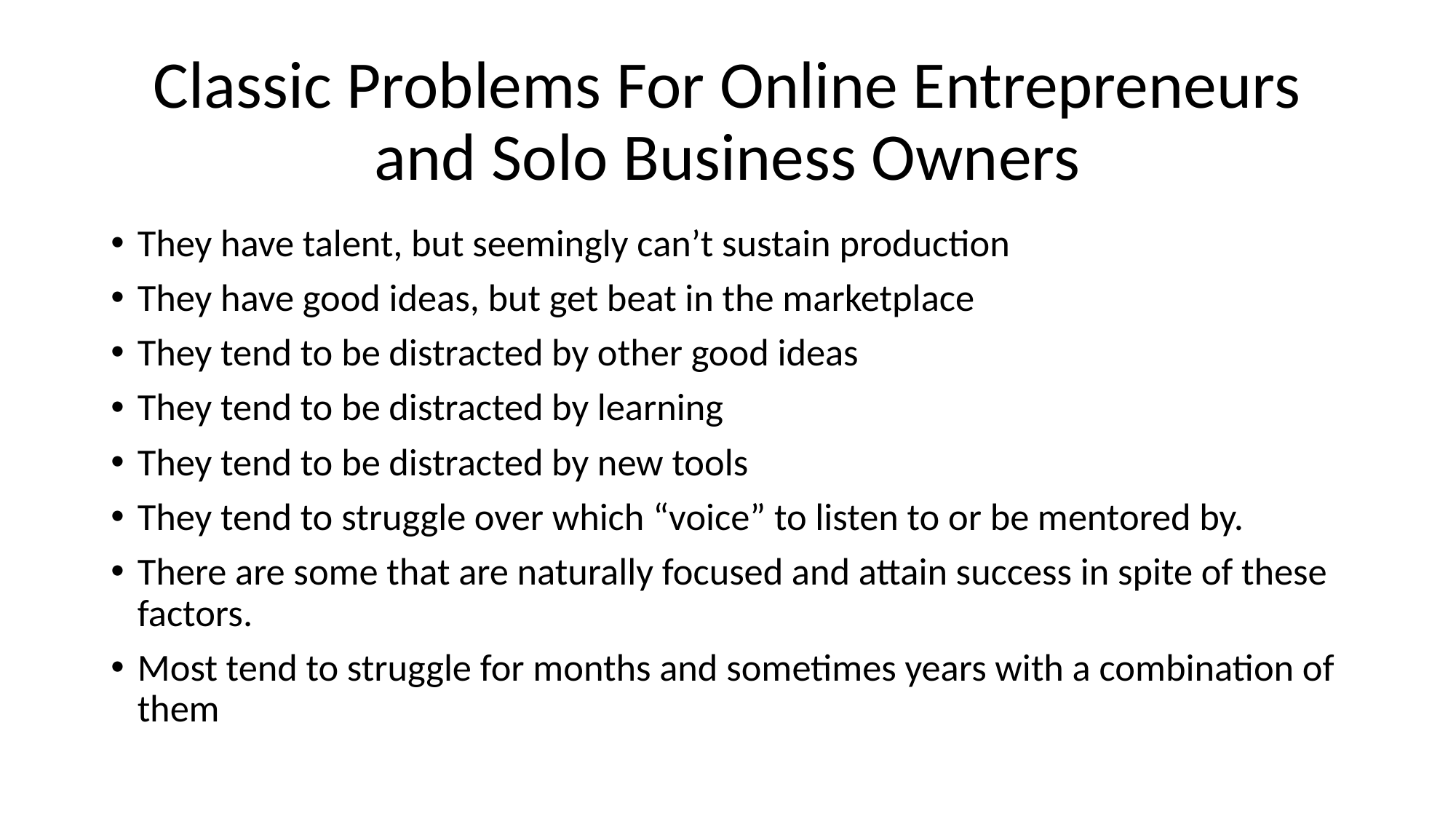

# Classic Problems For Online Entrepreneurs and Solo Business Owners
They have talent, but seemingly can’t sustain production
They have good ideas, but get beat in the marketplace
They tend to be distracted by other good ideas
They tend to be distracted by learning
They tend to be distracted by new tools
They tend to struggle over which “voice” to listen to or be mentored by.
There are some that are naturally focused and attain success in spite of these factors.
Most tend to struggle for months and sometimes years with a combination of them